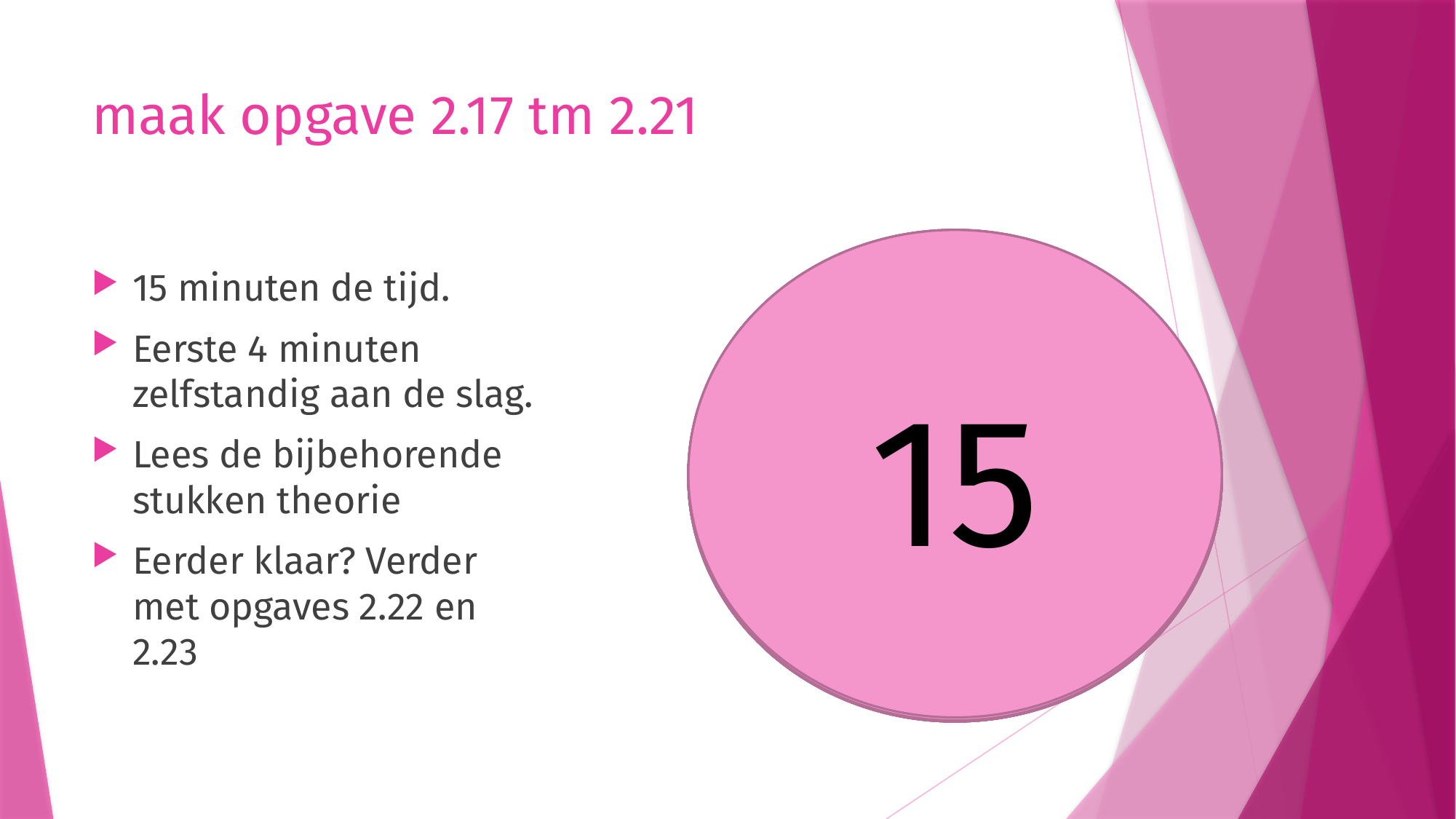

# maak opgave 2.17 tm 2.21
15
12
11
10
9
8
14
13
5
6
7
4
3
1
2
15 minuten de tijd.
Eerste 4 minuten zelfstandig aan de slag.
Lees de bijbehorende stukken theorie
Eerder klaar? Verder met opgaves 2.22 en 2.23